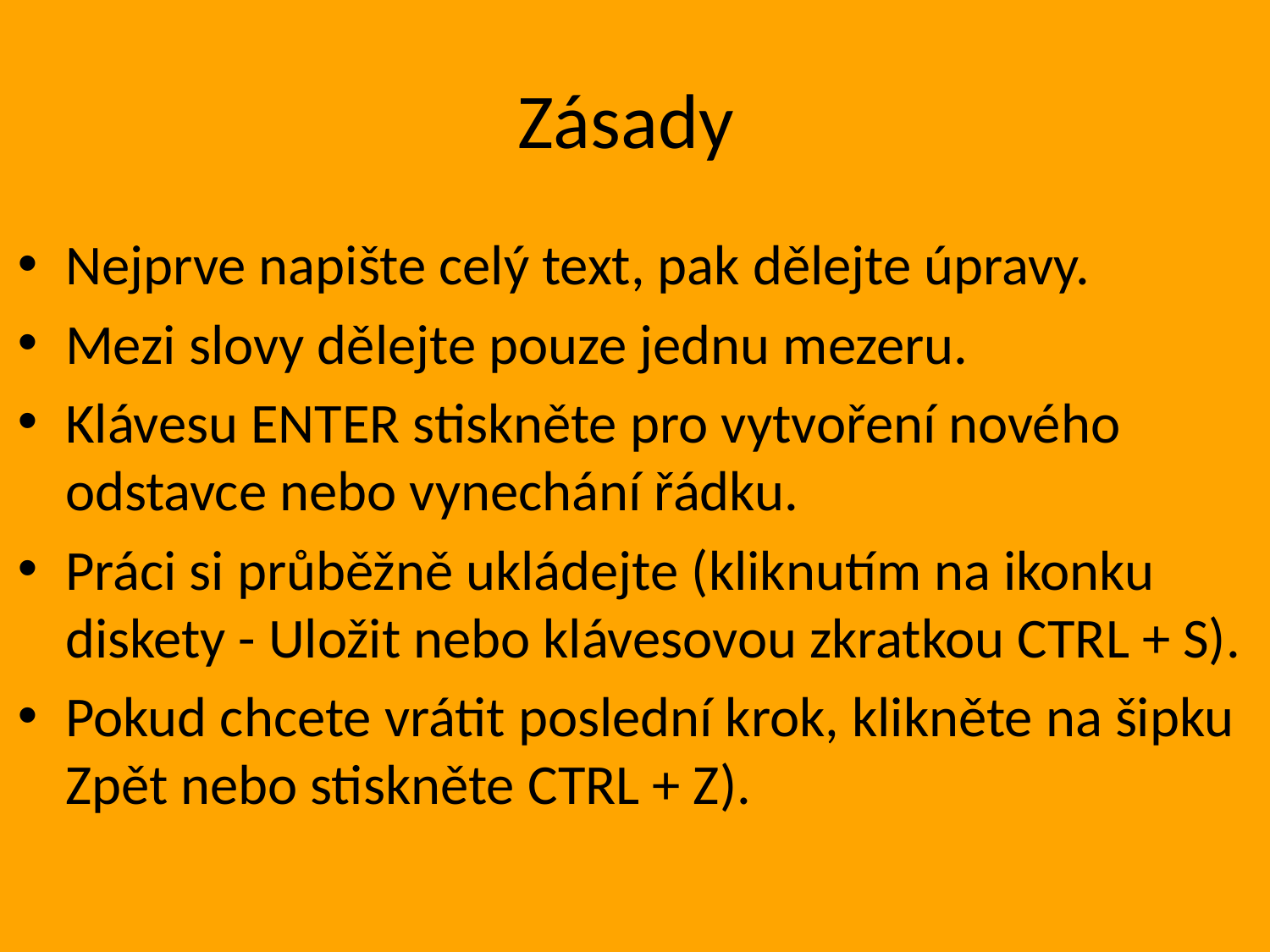

# Zásady
Nejprve napište celý text, pak dělejte úpravy.
Mezi slovy dělejte pouze jednu mezeru.
Klávesu ENTER stiskněte pro vytvoření nového odstavce nebo vynechání řádku.
Práci si průběžně ukládejte (kliknutím na ikonku diskety - Uložit nebo klávesovou zkratkou CTRL + S).
Pokud chcete vrátit poslední krok, klikněte na šipku Zpět nebo stiskněte CTRL + Z).